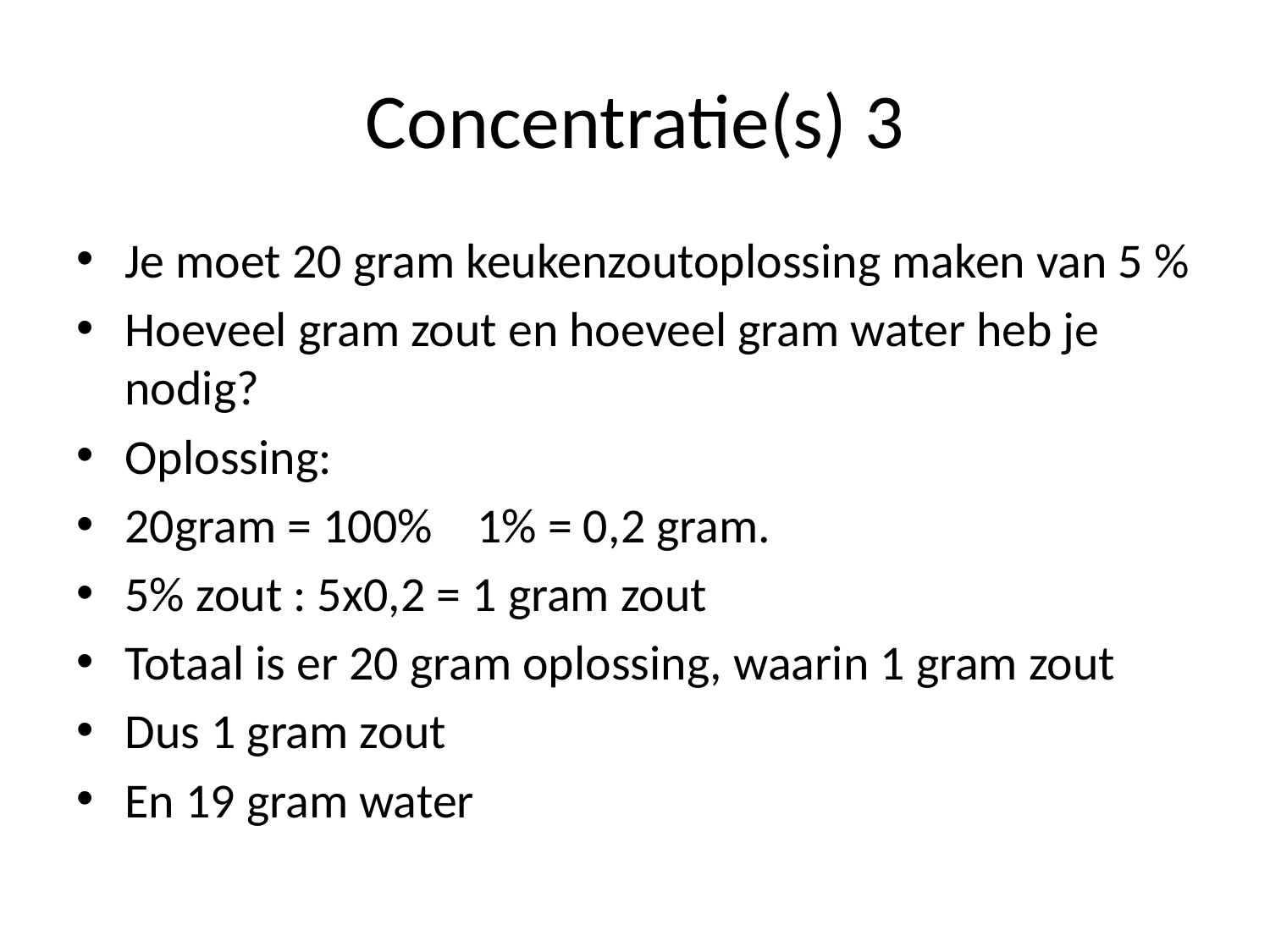

# Concentratie(s) 3
Je moet 20 gram keukenzoutoplossing maken van 5 %
Hoeveel gram zout en hoeveel gram water heb je nodig?
Oplossing:
20gram = 100%    1% = 0,2 gram.
5% zout : 5x0,2 = 1 gram zout
Totaal is er 20 gram oplossing, waarin 1 gram zout
Dus 1 gram zout
En 19 gram water